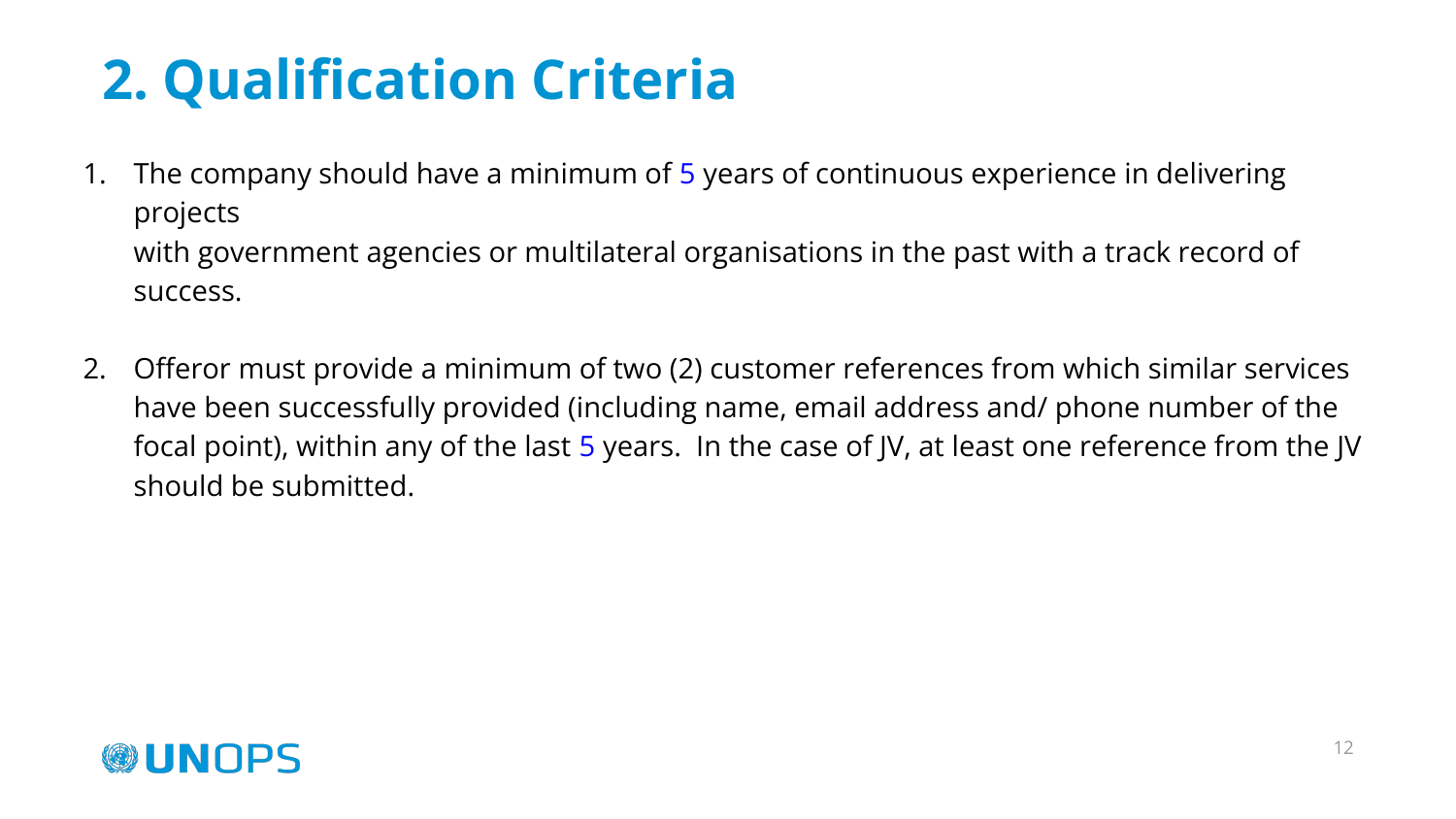

# 2. Qualification Criteria

The company should have a minimum of 5 years of continuous experience in delivering projects
with government agencies or multilateral organisations in the past with a track record of success.

Offeror must provide a minimum of two (2) customer references from which similar services have been successfully provided (including name, email address and/ phone number of the focal point), within any of the last 5 years.  In the case of JV, at least one reference from the JV should be submitted.

12